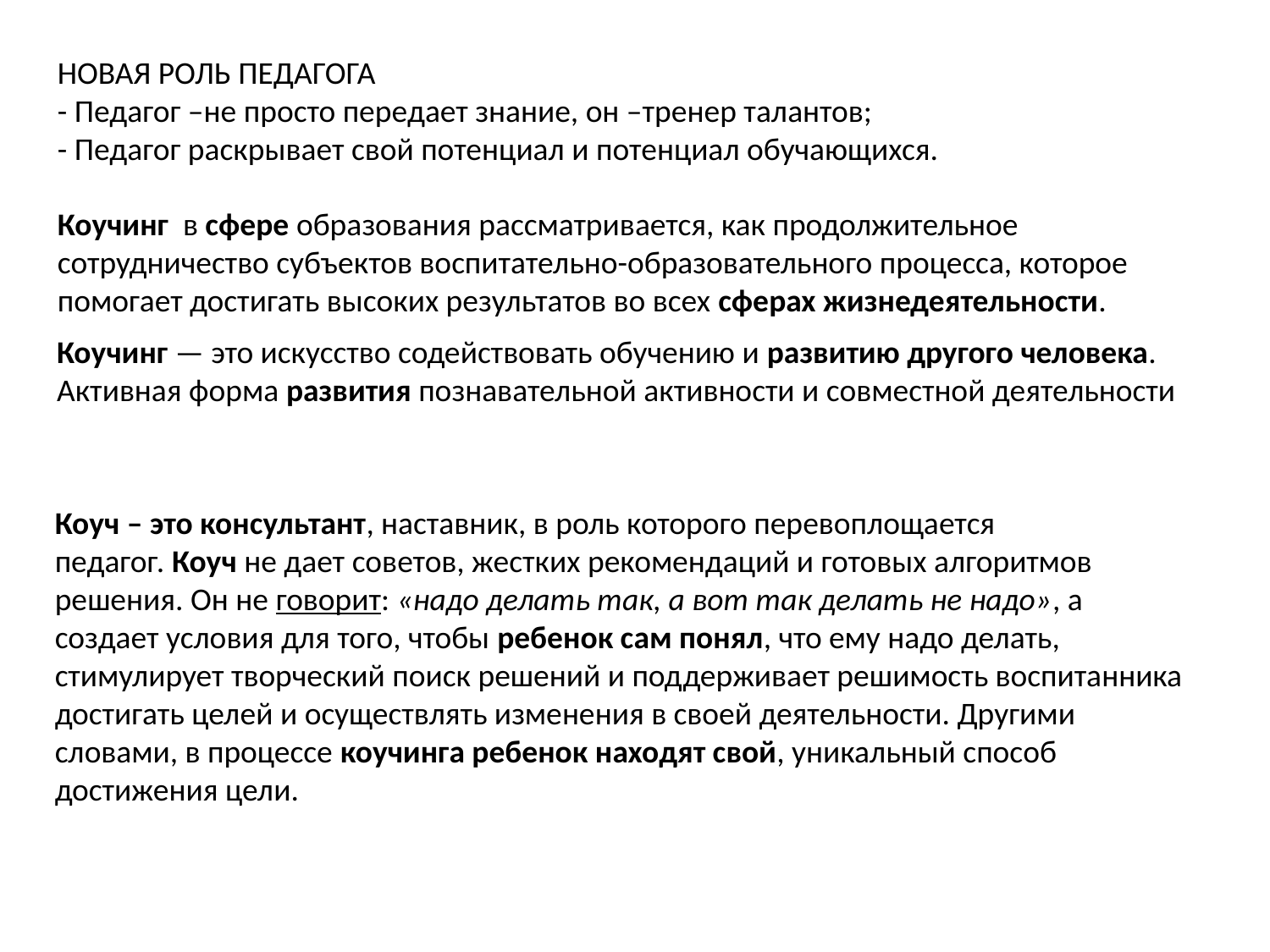

НОВАЯ РОЛЬ ПЕДАГОГА
- Педагог –не просто передает знание, он –тренер талантов;
- Педагог раскрывает свой потенциал и потенциал обучающихся.
Коучинг  в сфере образования рассматривается, как продолжительное сотрудничество субъектов воспитательно-образовательного процесса, которое помогает достигать высоких результатов во всех сферах жизнедеятельности.
Коучинг — это искусство содействовать обучению и развитию другого человека. Активная форма развития познавательной активности и совместной деятельности
Коуч – это консультант, наставник, в роль которого перевоплощается педагог. Коуч не дает советов, жестких рекомендаций и готовых алгоритмов решения. Он не говорит: «надо делать так, а вот так делать не надо», а создает условия для того, чтобы ребенок сам понял, что ему надо делать, стимулирует творческий поиск решений и поддерживает решимость воспитанника достигать целей и осуществлять изменения в своей деятельности. Другими словами, в процессе коучинга ребенок находят свой, уникальный способ достижения цели.